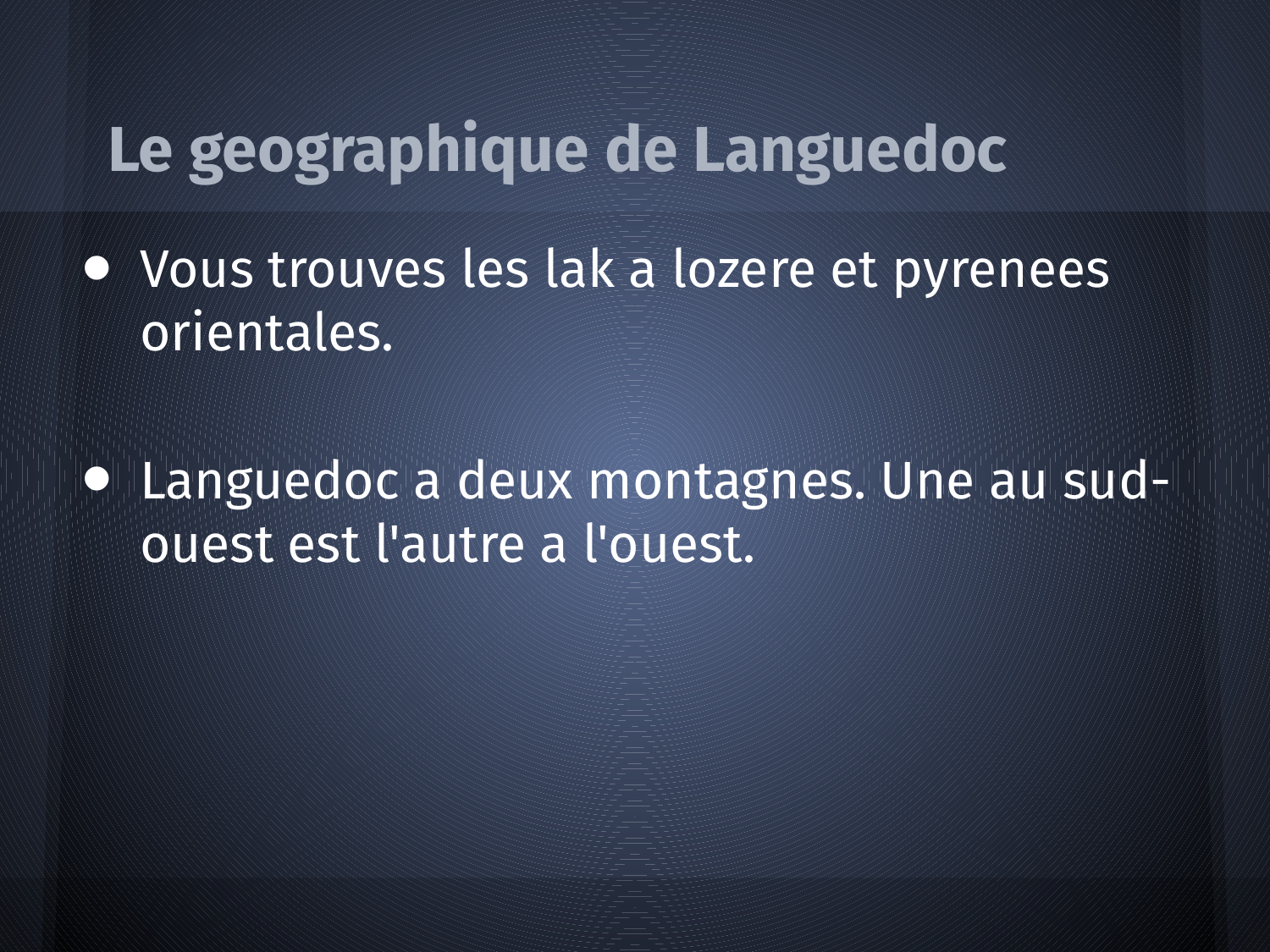

# Le geographique de Languedoc
Vous trouves les lak a lozere et pyrenees orientales.

Languedoc a deux montagnes. Une au sud-ouest est l'autre a l'ouest.